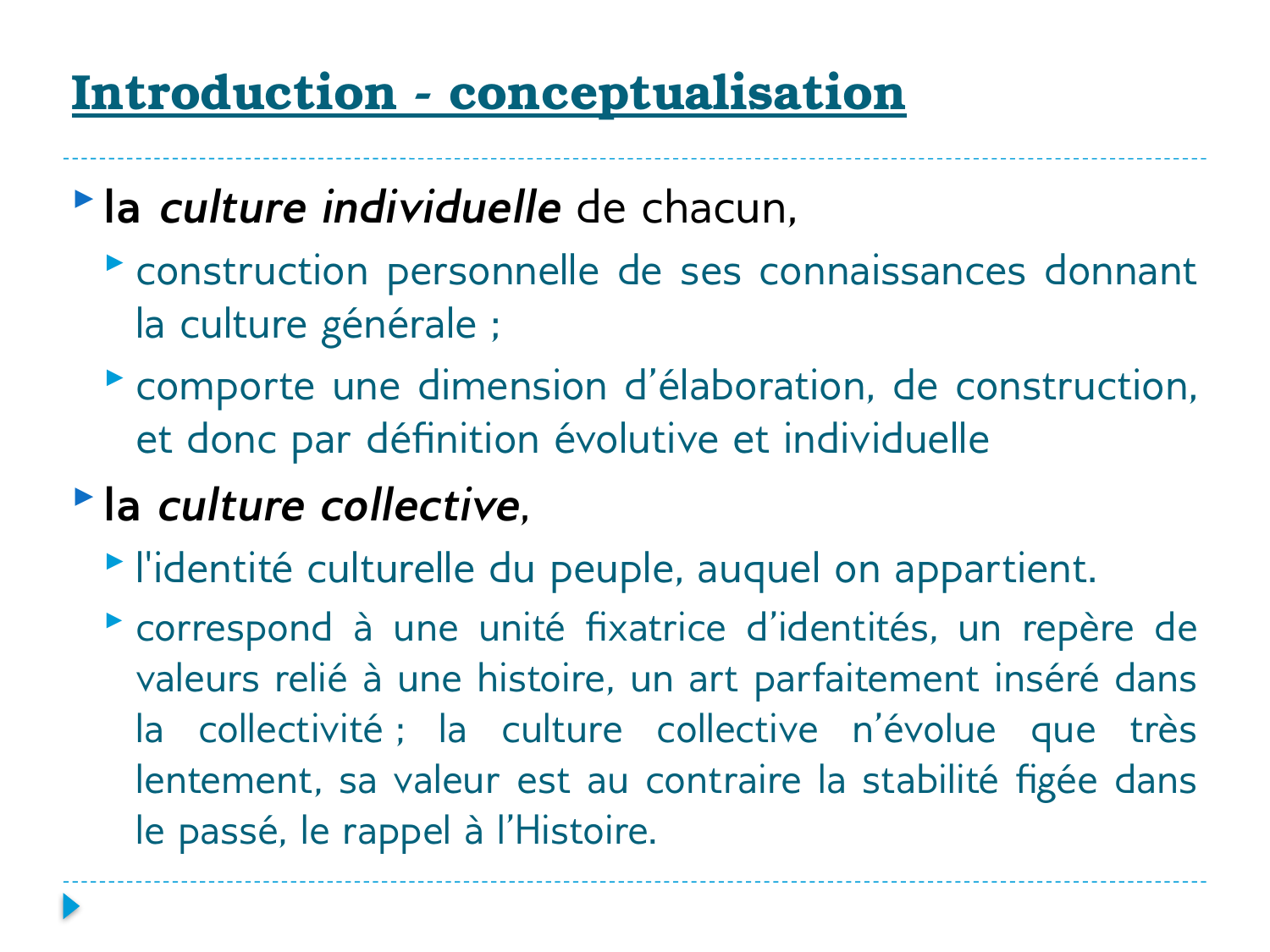

# Introduction - conceptualisation
la culture individuelle de chacun,
construction personnelle de ses connaissances donnant la culture générale ;
comporte une dimension d’élaboration, de construction, et donc par définition évolutive et individuelle
la culture collective,
l'identité culturelle du peuple, auquel on appartient.
correspond à une unité fixatrice d’identités, un repère de valeurs relié à une histoire, un art parfaitement inséré dans la collectivité ; la culture collective n’évolue que très lentement, sa valeur est au contraire la stabilité figée dans le passé, le rappel à l’Histoire.